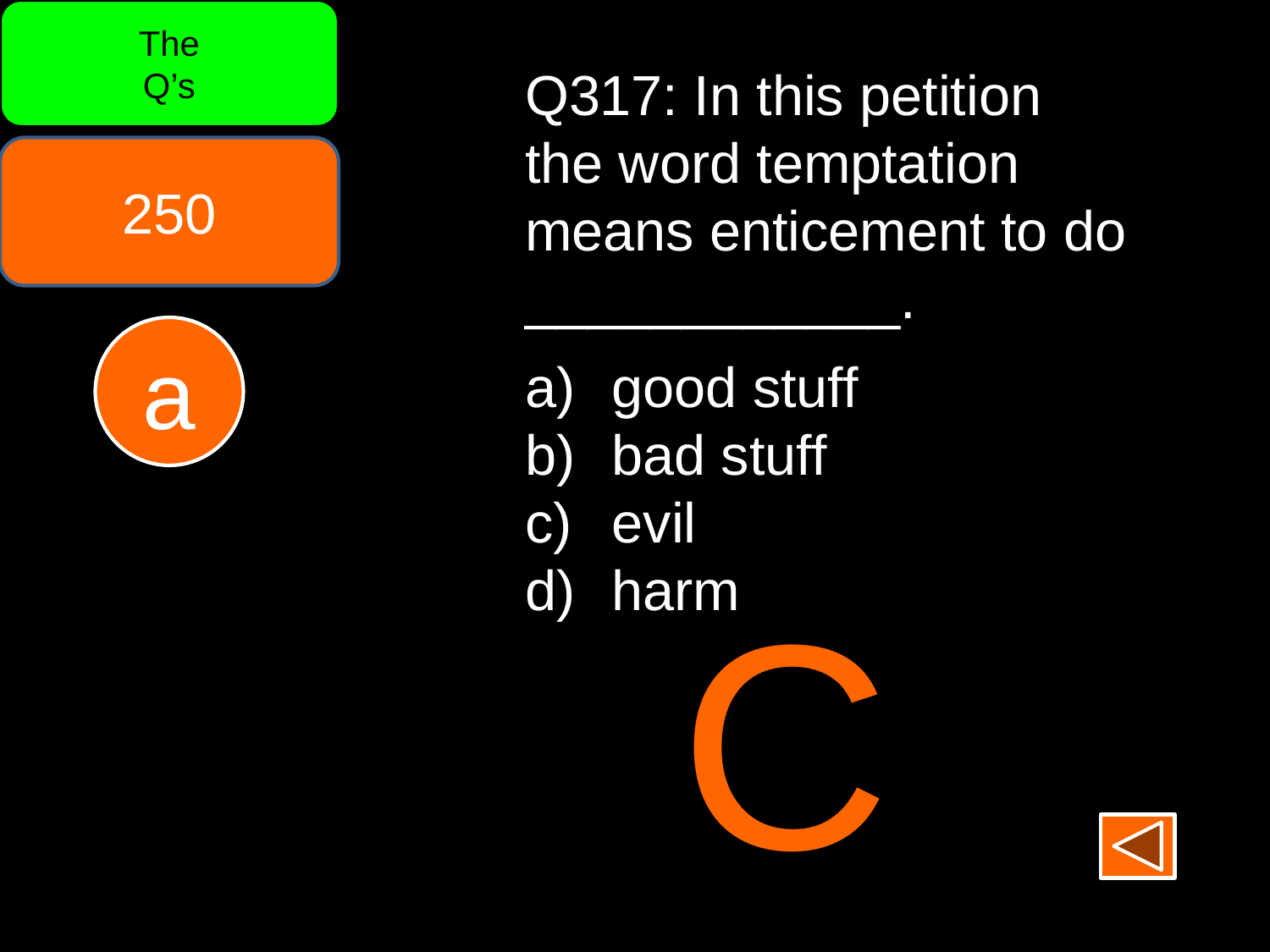

The
Q’s
Q317: In this petition
the word temptation
means enticement to do
____________.

 good stuff
 bad stuff
 evil
 harm
250
a
C